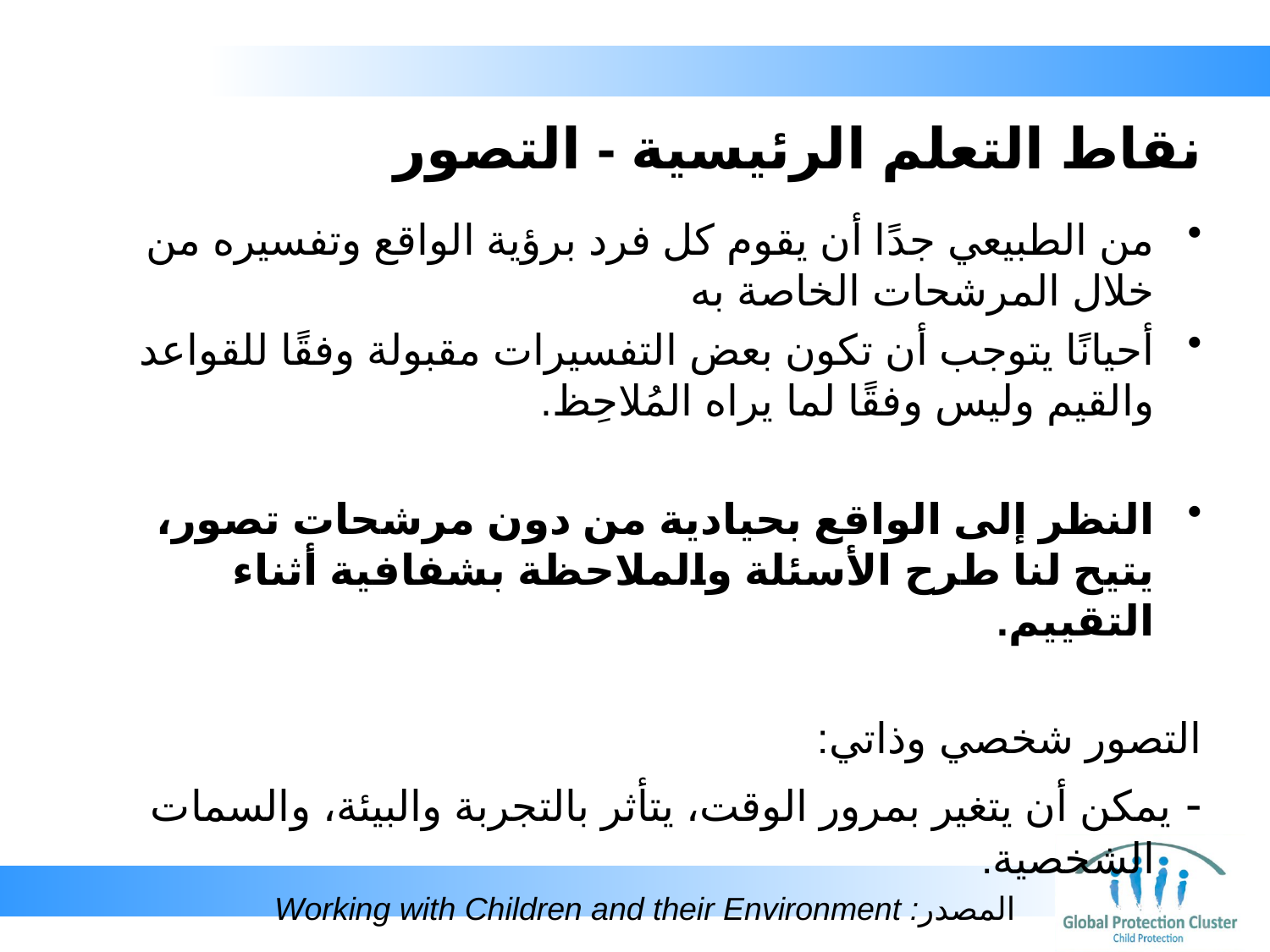

# نقاط التعلم الرئيسية - التصور
من الطبيعي جدًا أن يقوم كل فرد برؤية الواقع وتفسيره من خلال المرشحات الخاصة به
أحيانًا يتوجب أن تكون بعض التفسيرات مقبولة وفقًا للقواعد والقيم وليس وفقًا لما يراه المُلاحِظ.

النظر إلى الواقع بحيادية من دون مرشحات تصور، يتيح لنا طرح الأسئلة والملاحظة بشفافية أثناء التقييم.

التصور شخصي وذاتي:
- يمكن أن يتغير بمرور الوقت، يتأثر بالتجربة 	والبيئة، والسمات الشخصية.
المصدر: Working with Children and their Environment